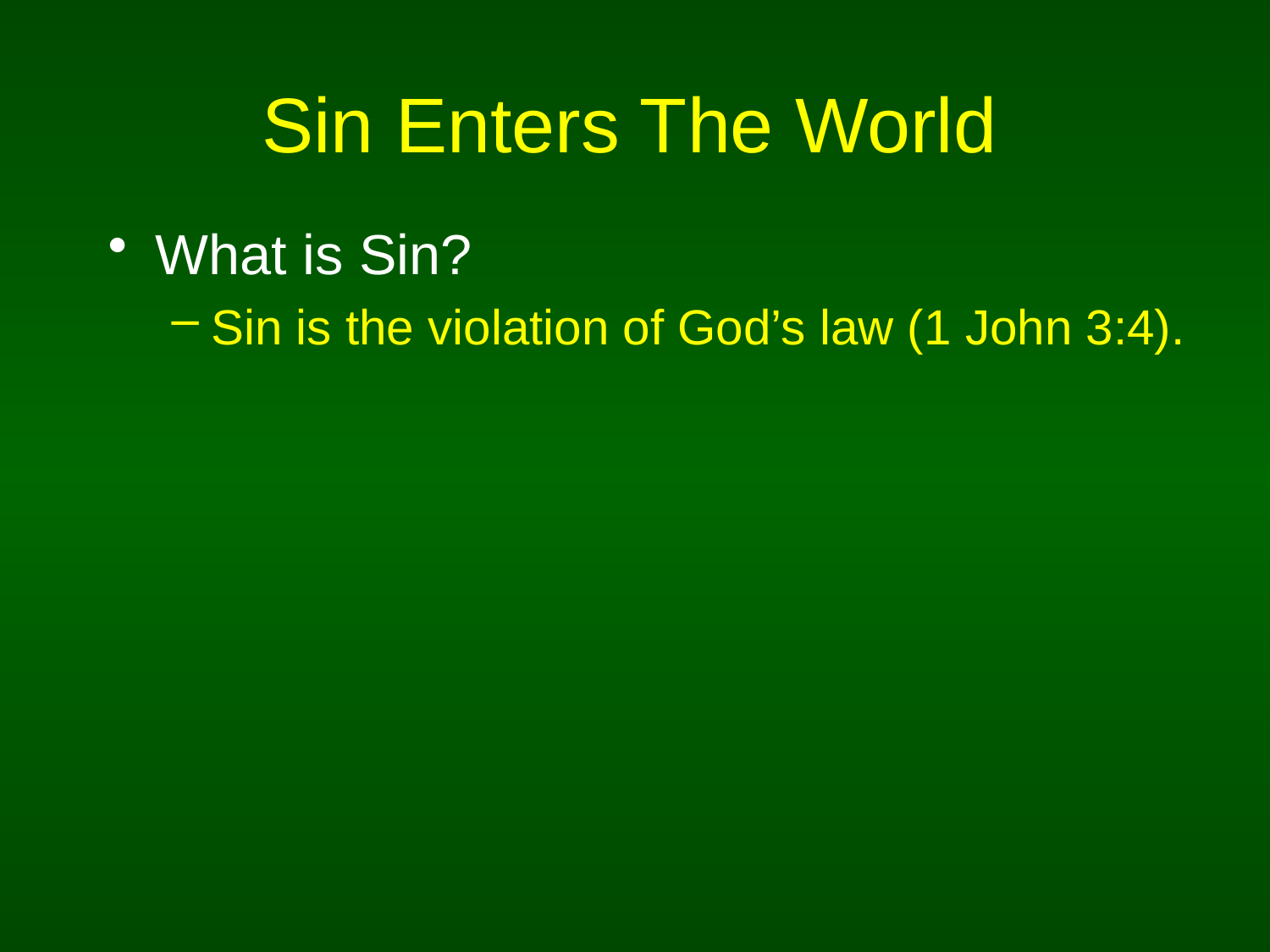

# Sin Enters The World
What is Sin?
Sin is the violation of God’s law (1 John 3:4).